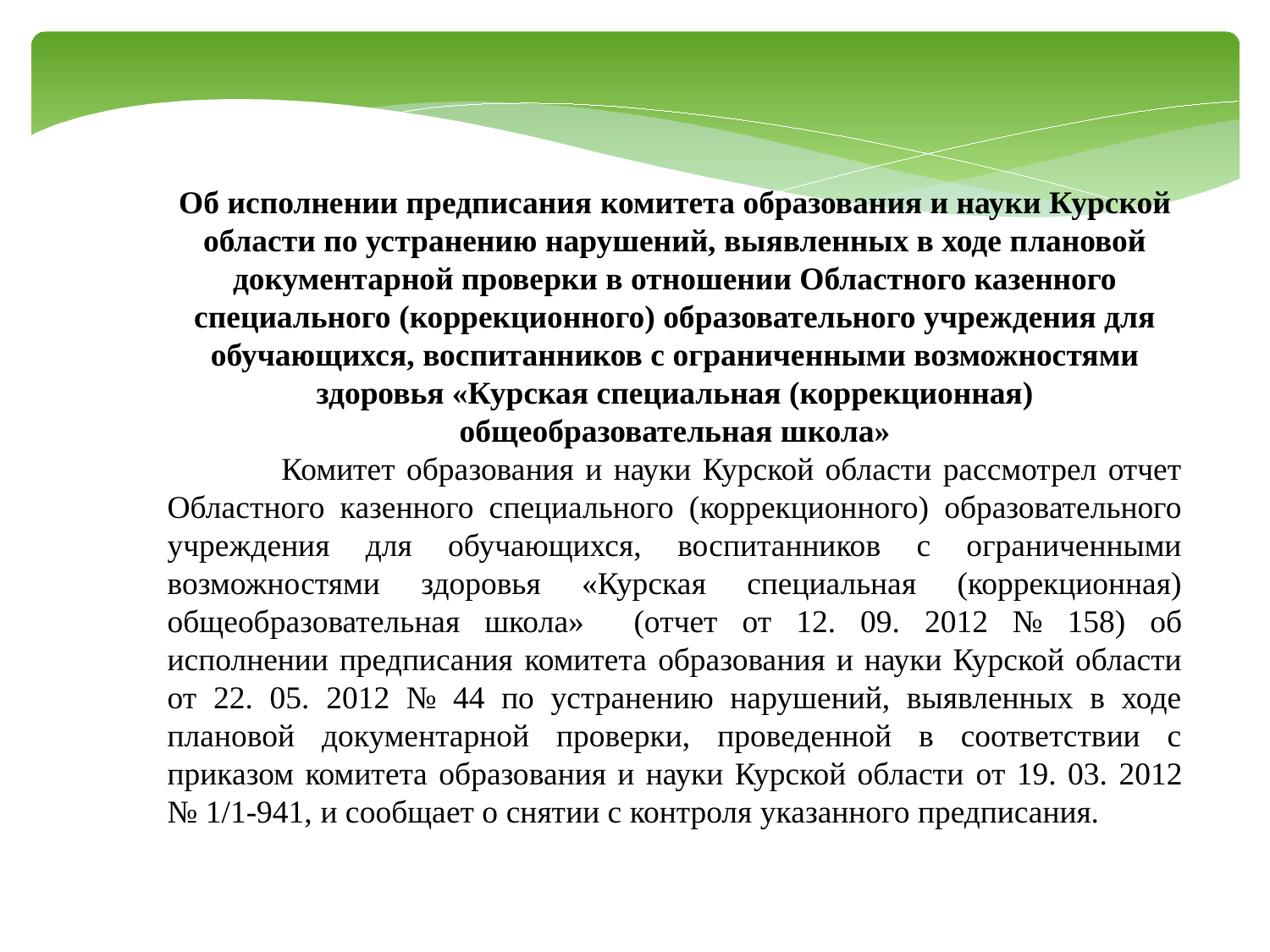

Об исполнении предписания комитета образования и науки Курской области по устранению нарушений, выявленных в ходе плановой документарной проверки в отношении Областного казенного специального (коррекционного) образовательного учреждения для обучающихся, воспитанников с ограниченными возможностями здоровья «Курская специальная (коррекционная) общеобразовательная школа»
          Комитет образования и науки Курской области рассмотрел отчет Областного казенного специального (коррекционного) образовательного учреждения для обучающихся, воспитанников с ограниченными возможностями здоровья «Курская специальная (коррекционная) общеобразовательная школа»  (отчет от 12. 09. 2012 № 158) об исполнении предписания комитета образования и науки Курской области от 22. 05. 2012 № 44 по устранению нарушений, выявленных в ходе плановой документарной проверки, проведенной в соответствии с приказом комитета образования и науки Курской области от 19. 03. 2012 № 1/1-941, и сообщает о снятии с контроля указанного предписания.